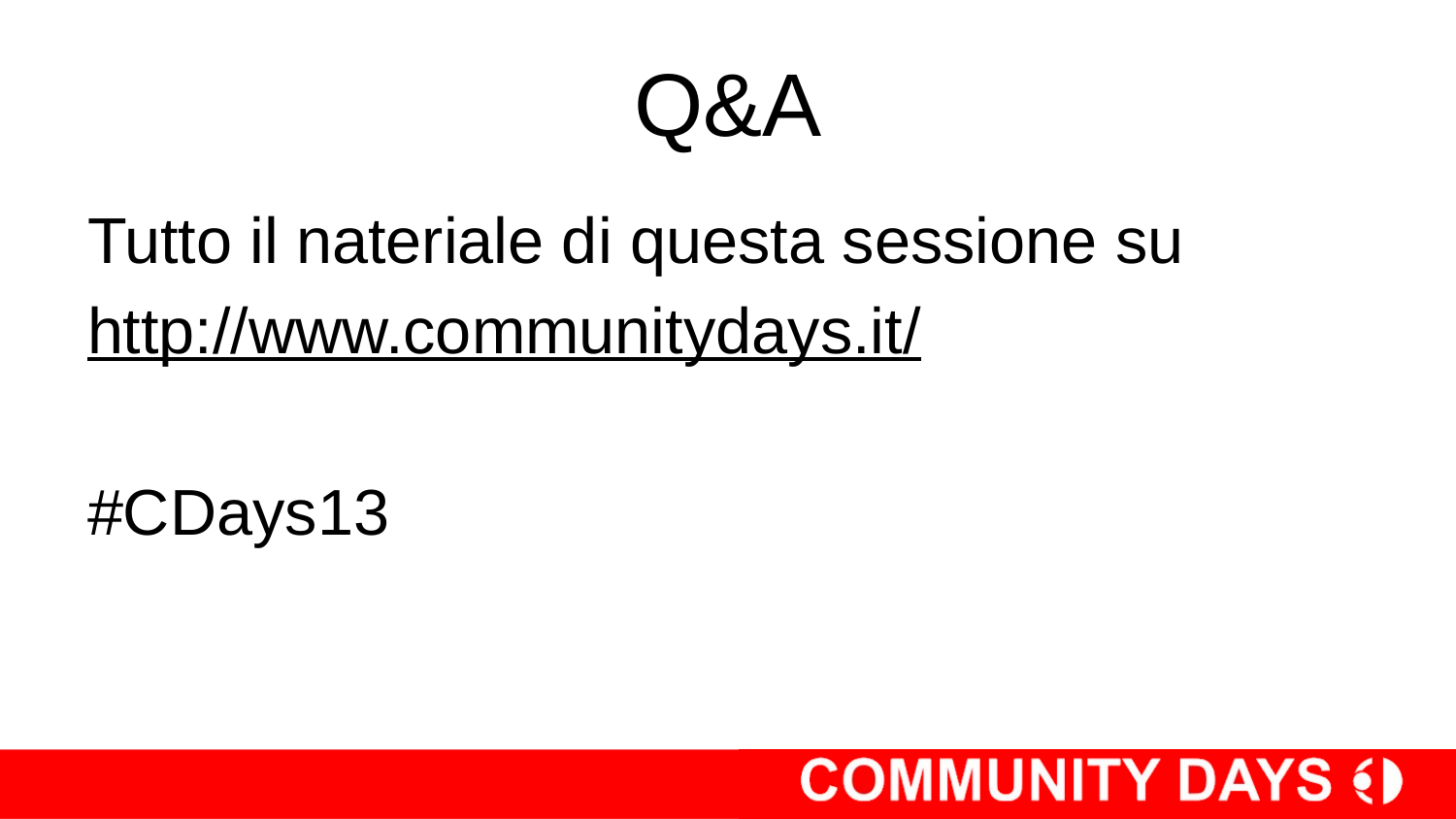

# Q&A
Tutto il nateriale di questa sessione su
http://www.communitydays.it/

#CDays13